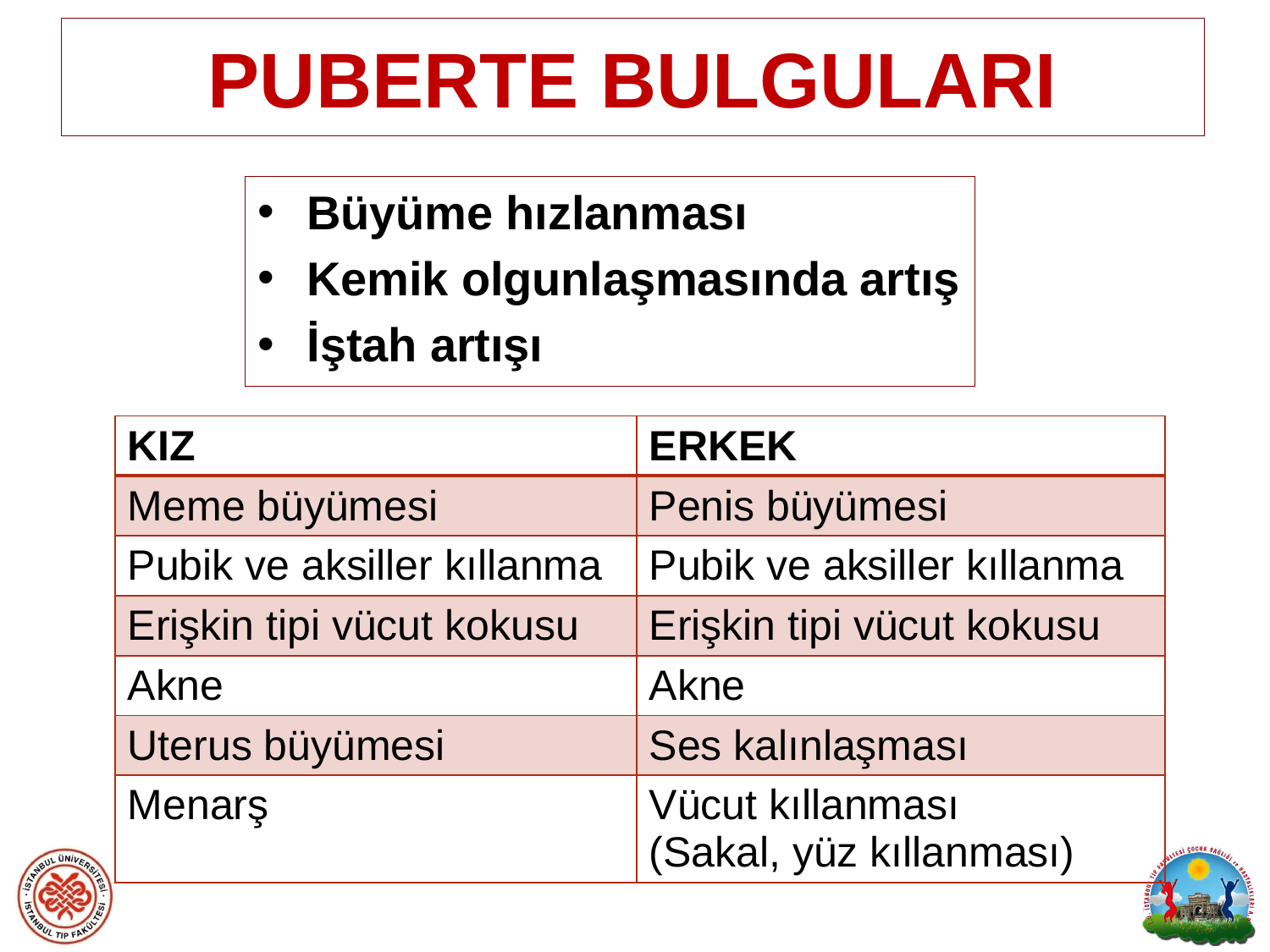

# PUBERTE BULGULARI
Büyüme hızlanması
Kemik olgunlaşmasında artış
İştah artışı
| KIZ | ERKEK |
| --- | --- |
| Meme büyümesi | Penis büyümesi |
| Pubik ve aksiller kıllanma | Pubik ve aksiller kıllanma |
| Erişkin tipi vücut kokusu | Erişkin tipi vücut kokusu |
| Akne | Akne |
| Uterus büyümesi | Ses kalınlaşması |
| Menarş | Vücut kıllanması (Sakal, yüz kıllanması) |